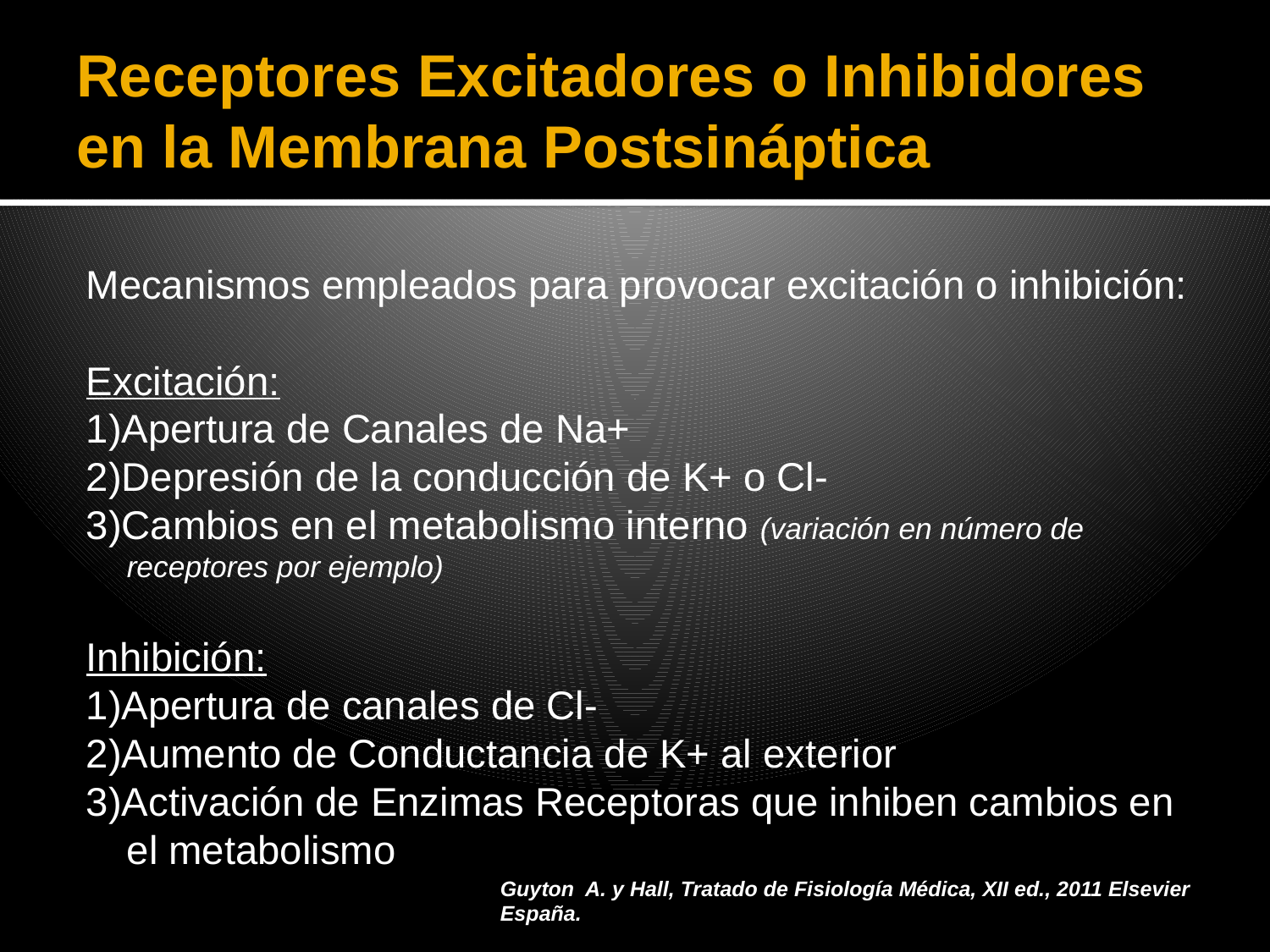

# Receptores Excitadores o Inhibidores en la Membrana Postsináptica
Mecanismos empleados para provocar excitación o inhibición:

Excitación:
1)Apertura de Canales de Na+
2)Depresión de la conducción de K+ o Cl-
3)Cambios en el metabolismo interno (variación en número de receptores por ejemplo)

Inhibición:
1)Apertura de canales de Cl-
2)Aumento de Conductancia de K+ al exterior
3)Activación de Enzimas Receptoras que inhiben cambios en el metabolismo
Guyton  A. y Hall, Tratado de Fisiología Médica, XII ed., 2011 Elsevier España.